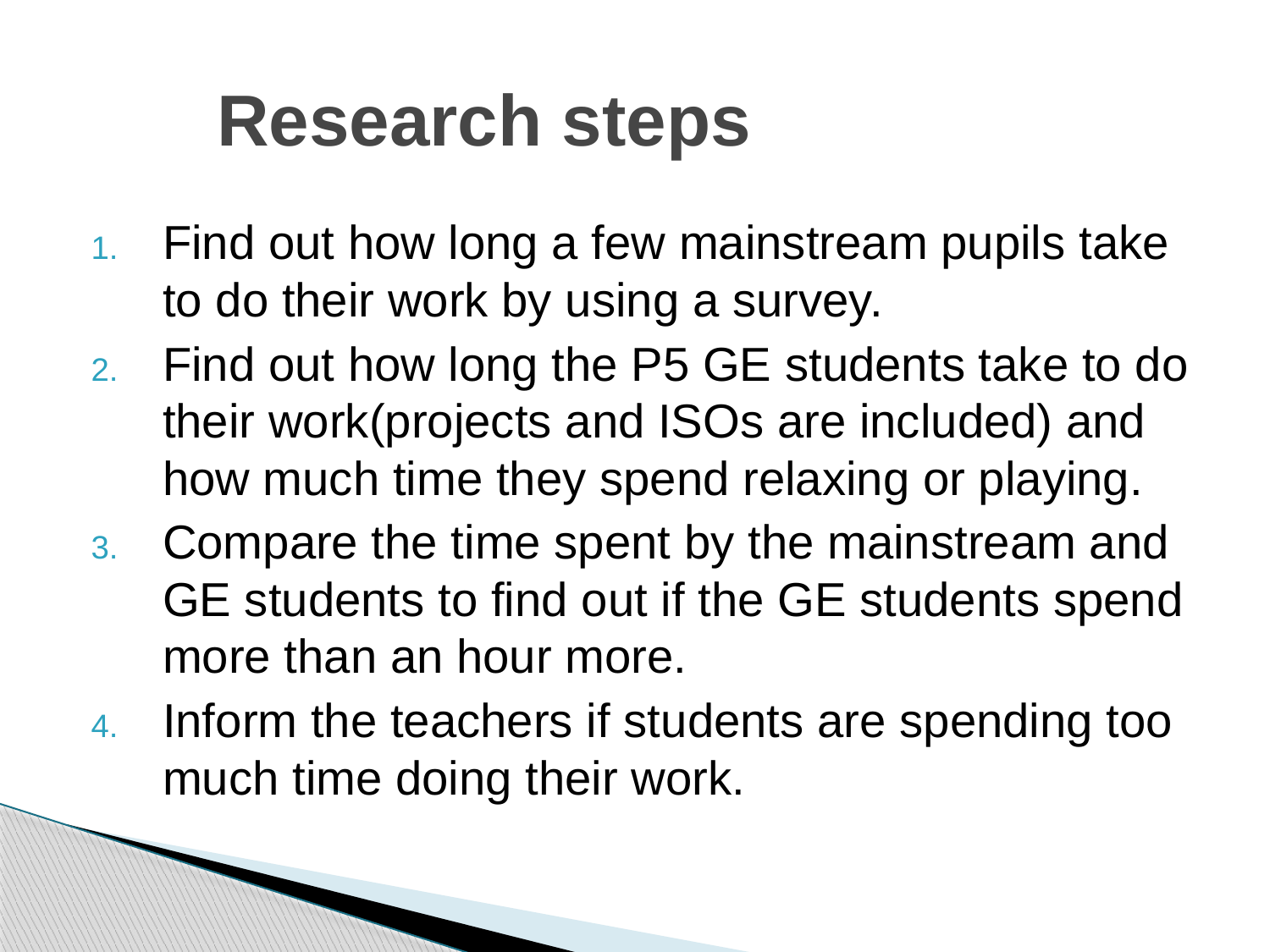

# Research steps
Find out how long a few mainstream pupils take to do their work by using a survey.
Find out how long the P5 GE students take to do their work(projects and ISOs are included) and how much time they spend relaxing or playing.
Compare the time spent by the mainstream and GE students to find out if the GE students spend more than an hour more.
Inform the teachers if students are spending too much time doing their work.